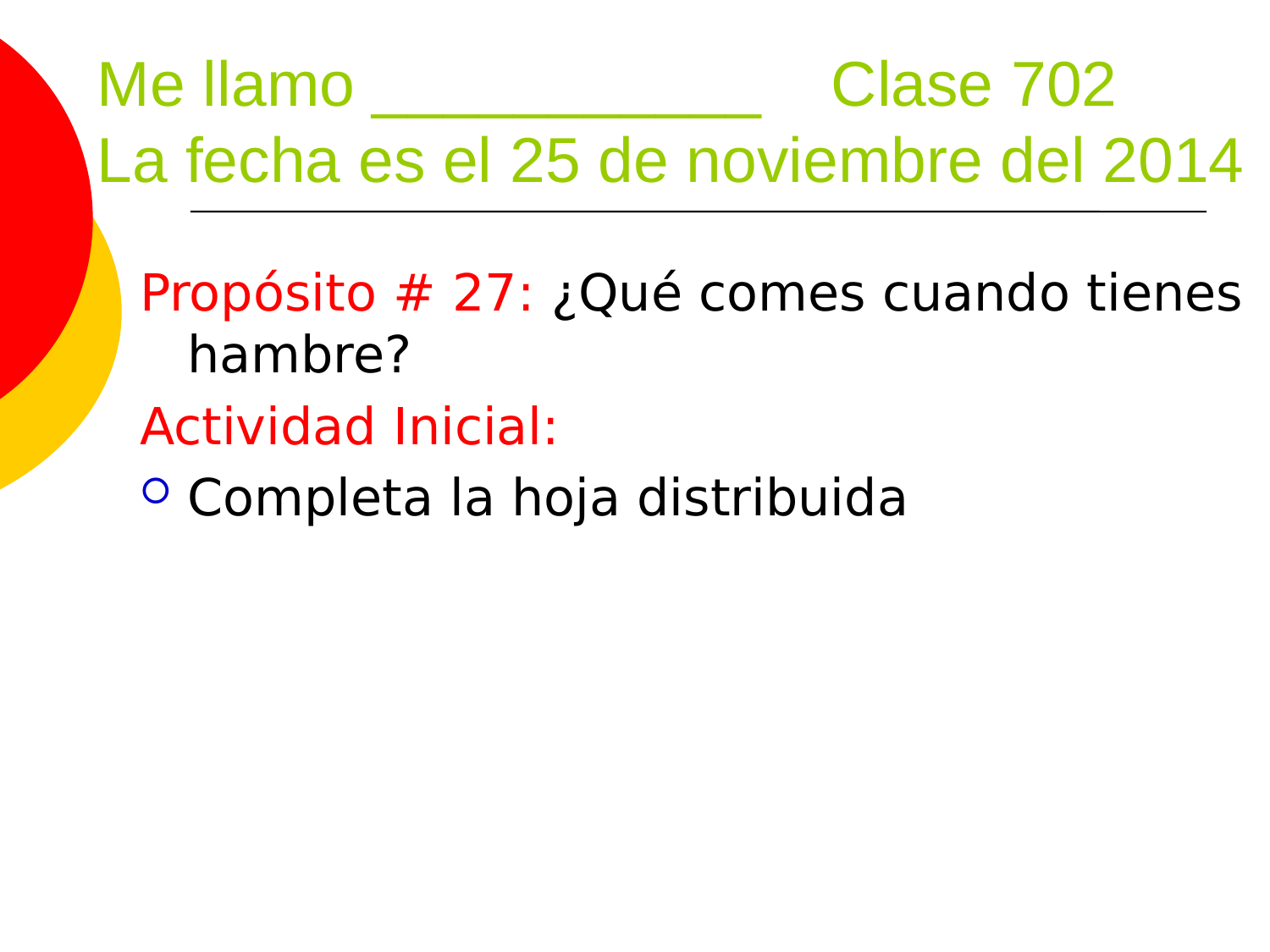

# Me llamo ___________    Clase 702 La fecha es el 25 de noviembre del 2014
Propósito # 27: ¿Qué comes cuando tienes hambre?
Actividad Inicial:
Completa la hoja distribuida